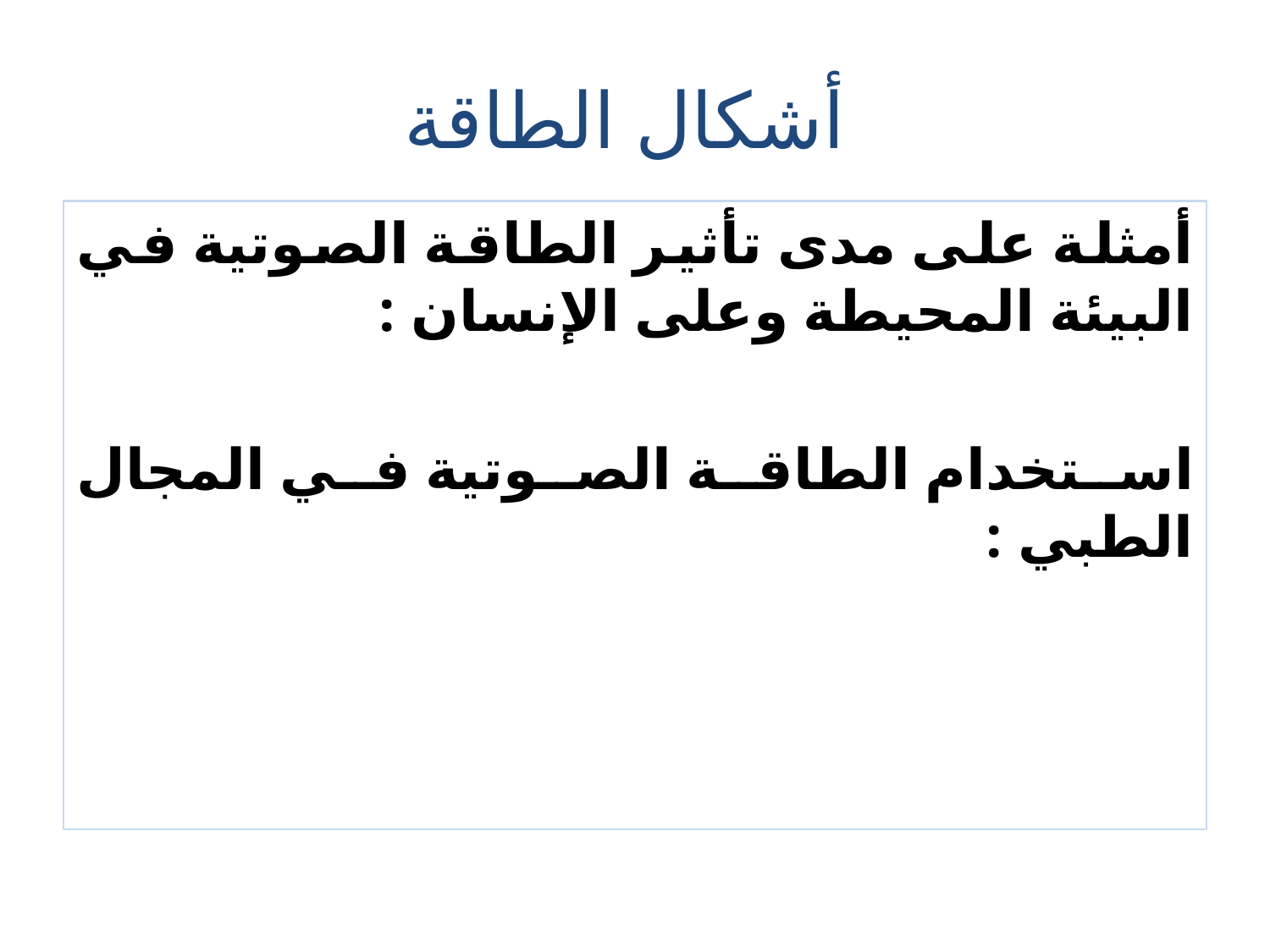

# أشكال الطاقة
أمثلة على مدى تأثير الطاقة الصوتية في البيئة المحيطة وعلى الإنسان :

استخدام الطاقة الصوتية في المجال الطبي :